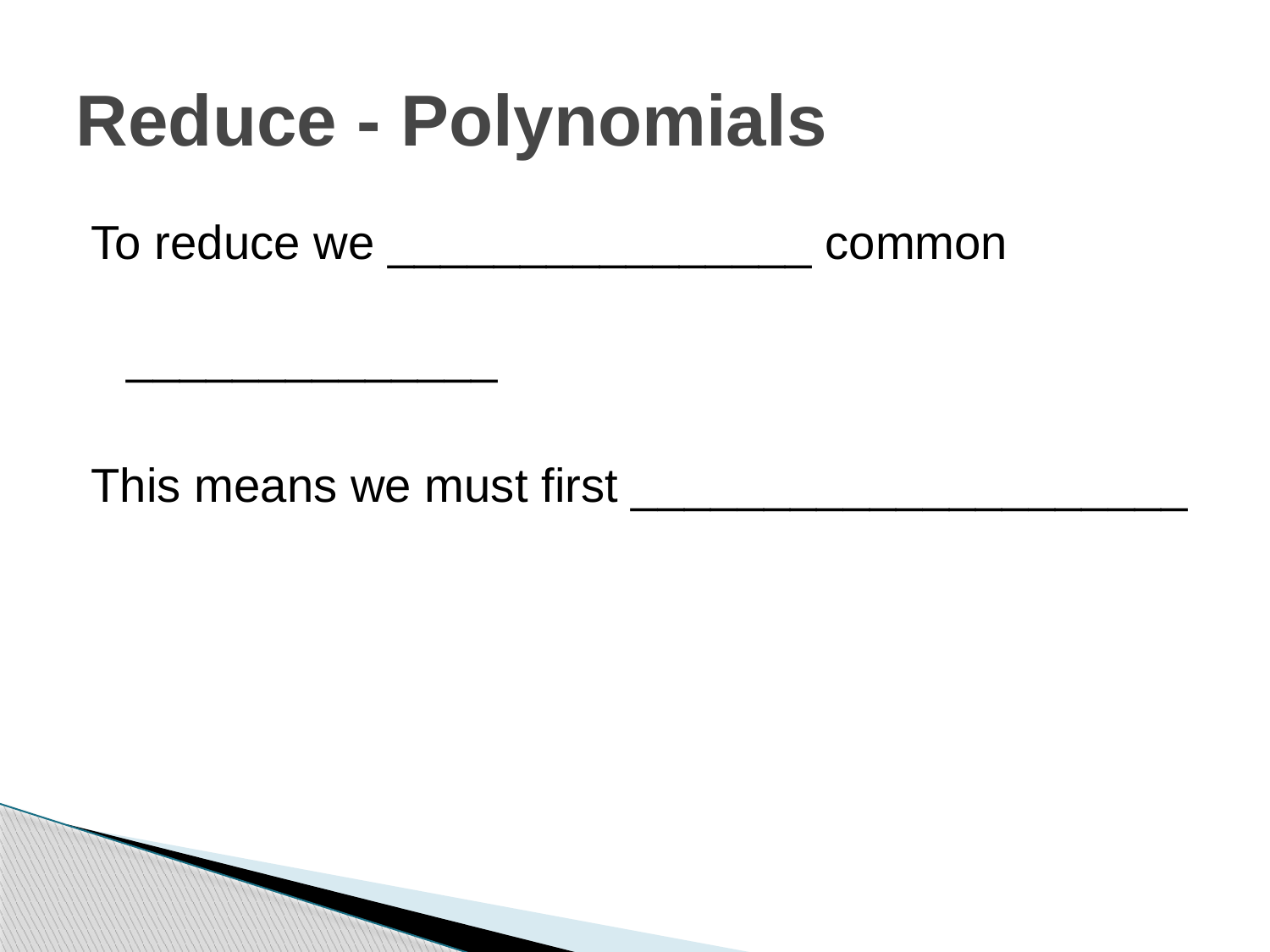

# Reduce - Polynomials
To reduce we ________________ common
______________

This means we must first _____________________